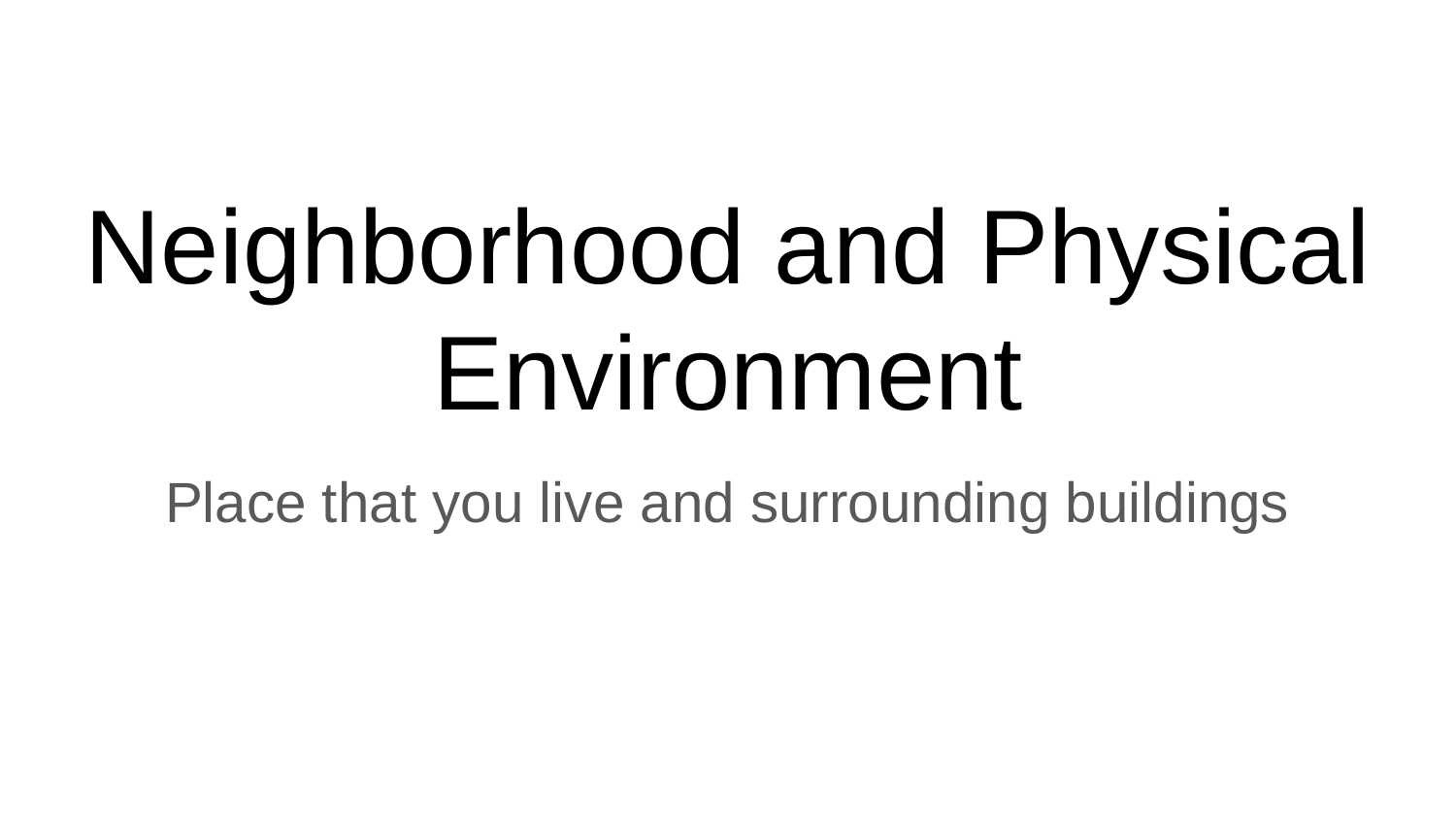

# Neighborhood and Physical Environment
Place that you live and surrounding buildings